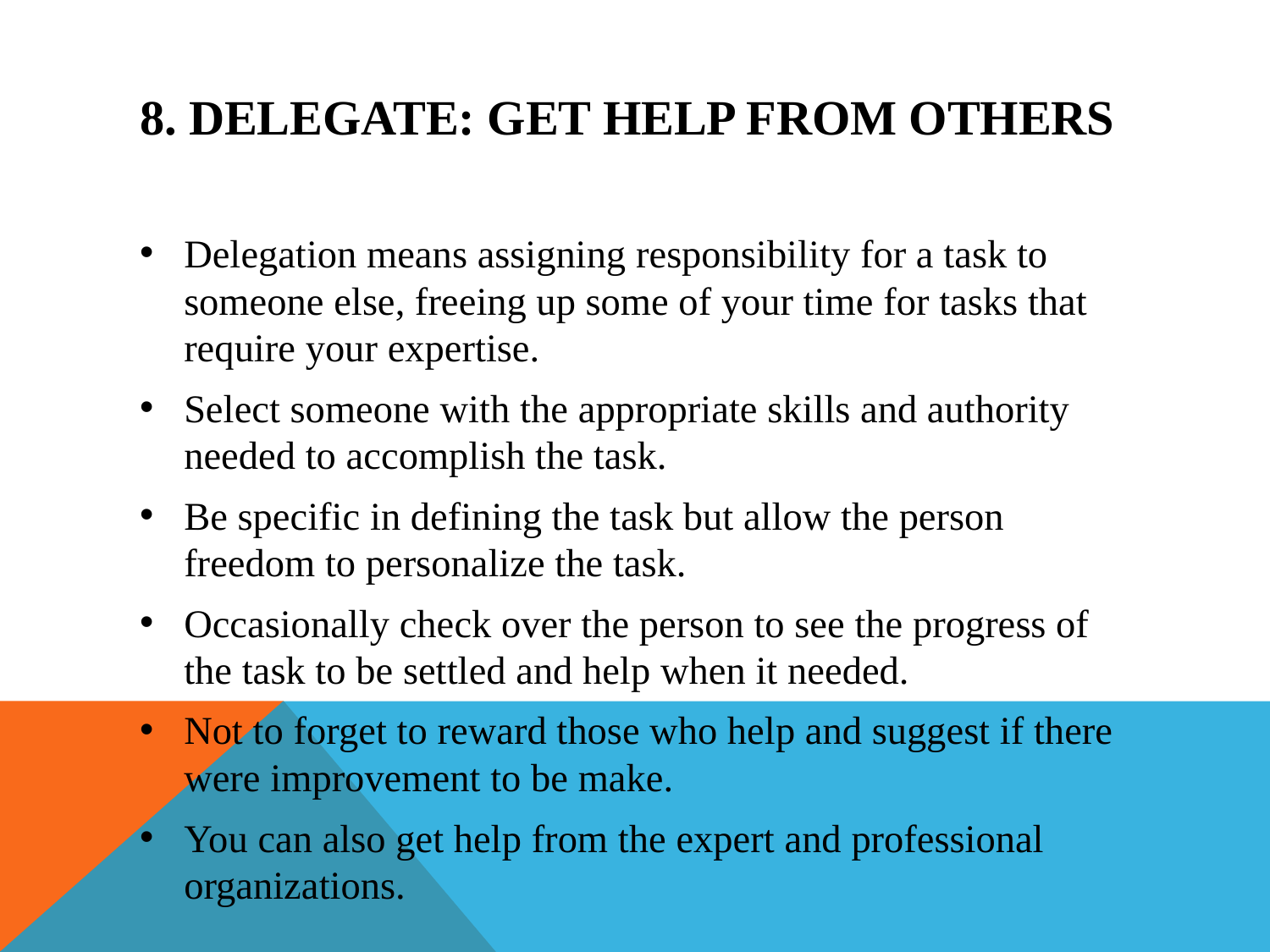

# 8. DELEGATE: GET HELP FROM OTHERS
Delegation means assigning responsibility for a task to someone else, freeing up some of your time for tasks that require your expertise.
Select someone with the appropriate skills and authority needed to accomplish the task.
Be specific in defining the task but allow the person freedom to personalize the task.
Occasionally check over the person to see the progress of the task to be settled and help when it needed.
Not to forget to reward those who help and suggest if there were improvement to be make.
You can also get help from the expert and professional organizations.